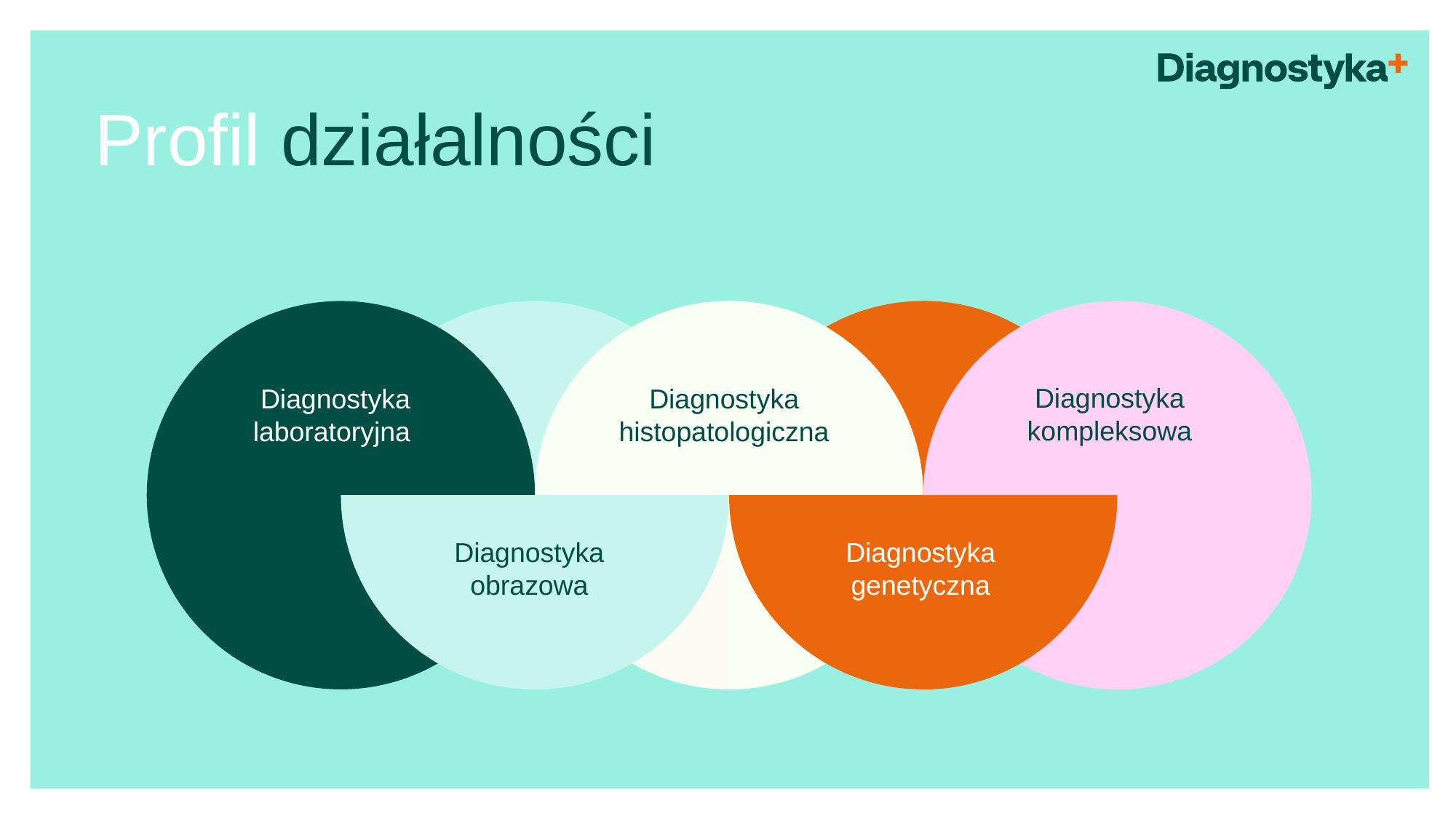

Profil działalności

Diagnostyka
kompleksowa
Diagnostyka
laboratoryjna
Diagnostyka
histopatologiczna
Diagnostyka
obrazowa
Diagnostyka
genetyczna